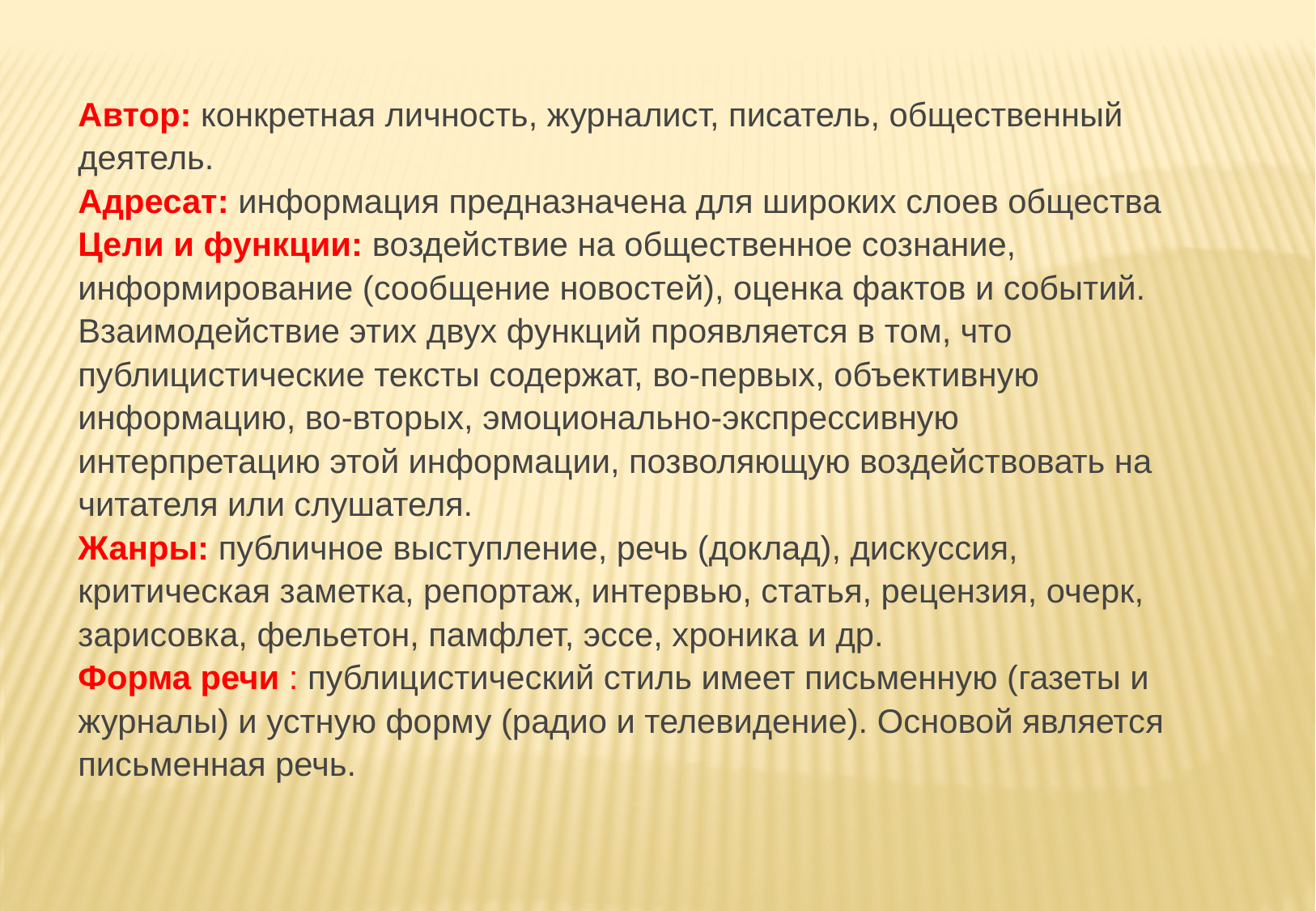

Автор: конкретная личность, журналист, писатель, общественный деятель.
Адресат: информация предназначена для широких слоев общества
Цели и функции: воздействие на общественное сознание, информирование (сообщение новостей), оценка фактов и событий.
Взаимодействие этих двух функций проявляется в том, что публицистические тексты содержат, во-первых, объективную информацию, во-вторых, эмоционально-экспрессивную интерпретацию этой информации, позволяющую воздействовать на читателя или слушателя.
Жанры: публичное выступление, речь (доклад), дискуссия, критическая заметка, репортаж, интервью, статья, рецензия, очерк, зарисовка, фельетон, памфлет, эссе, хроника и др.
Форма речи : публицистический стиль имеет письменную (газеты и журналы) и устную форму (радио и телевидение). Основой является письменная речь.